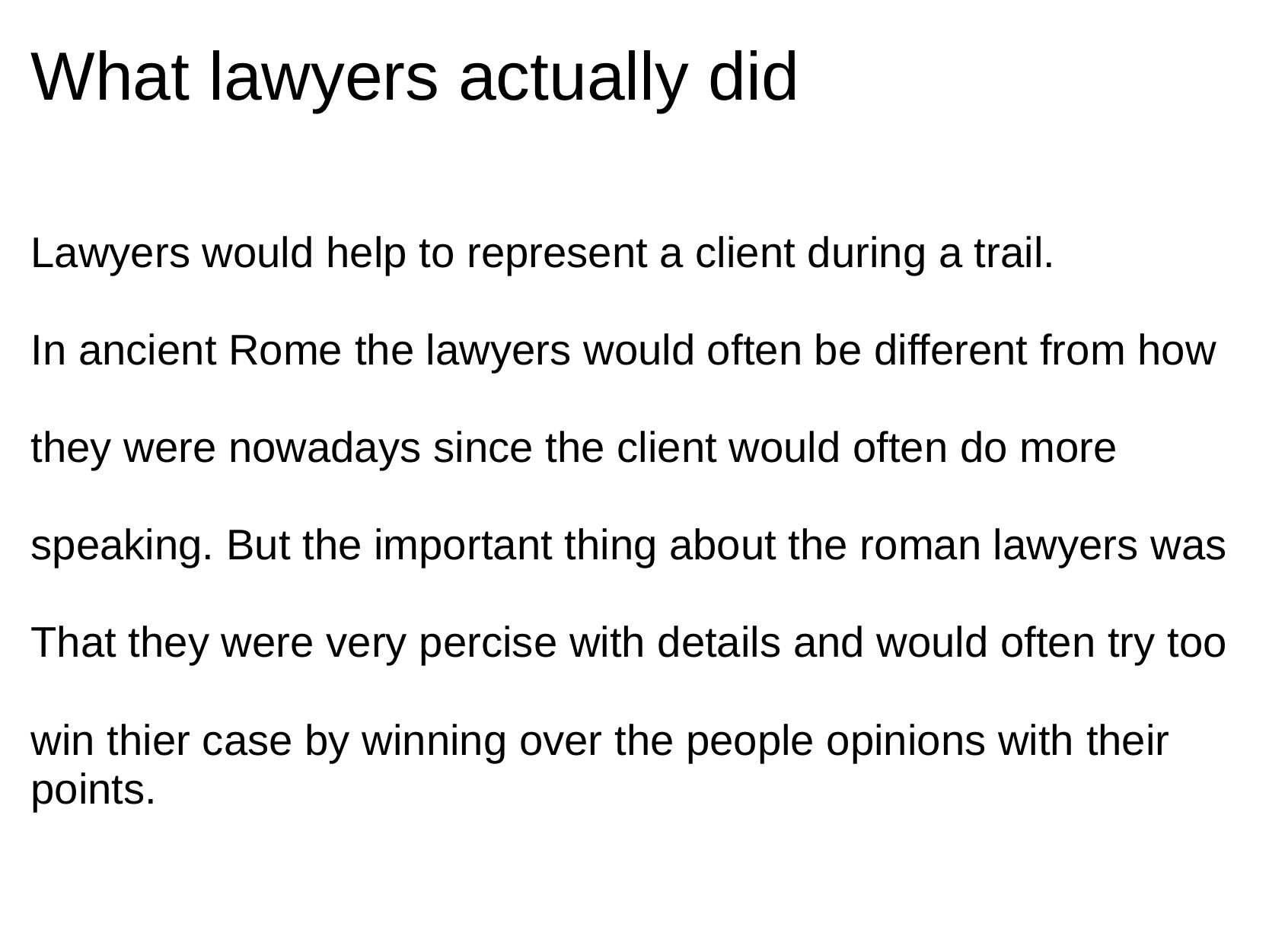

# What lawyers actually did
Lawyers would help to represent a client during a trail.

In ancient Rome the lawyers would often be different from how

they were nowadays since the client would often do more

speaking. But the important thing about the roman lawyers was

That they were very percise with details and would often try too

win thier case by winning over the people opinions with their points.